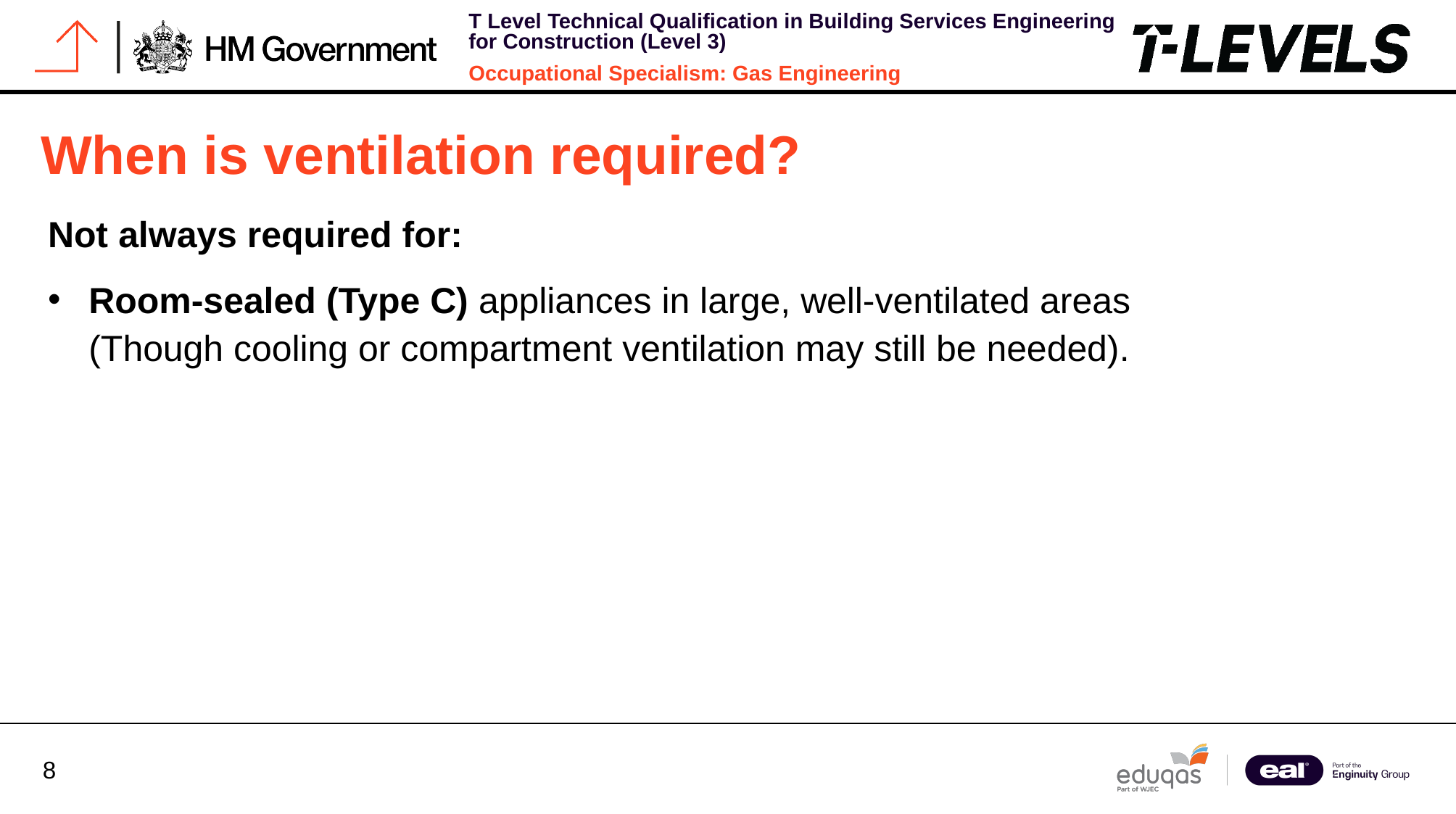

# When is ventilation required?
Not always required for:
Room-sealed (Type C) appliances in large, well-ventilated areas
(Though cooling or compartment ventilation may still be needed).